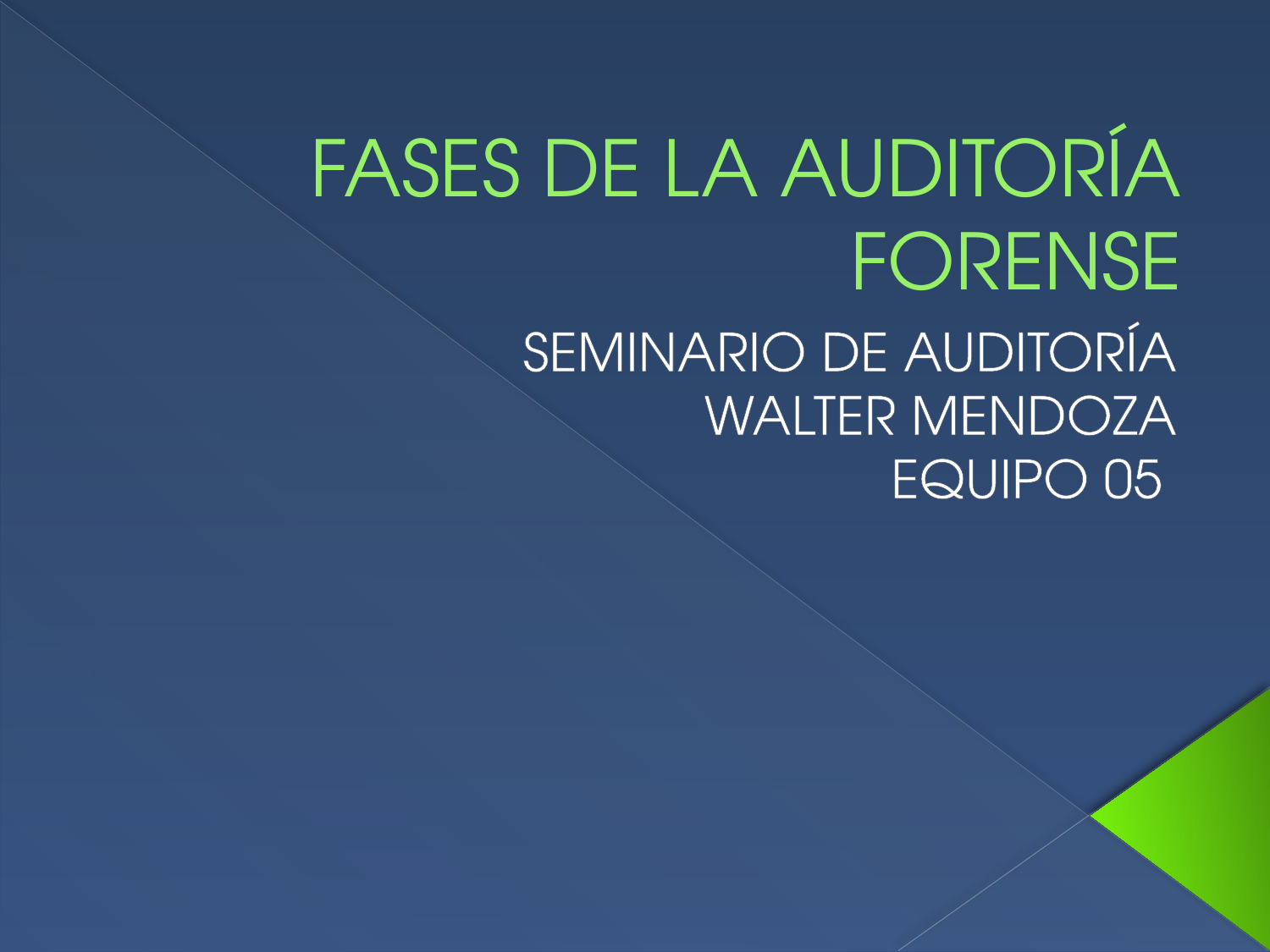

# FASES DE LA AUDITORÍA FORENSE
SEMINARIO DE AUDITORÍA
WALTER MENDOZA
EQUIPO 05